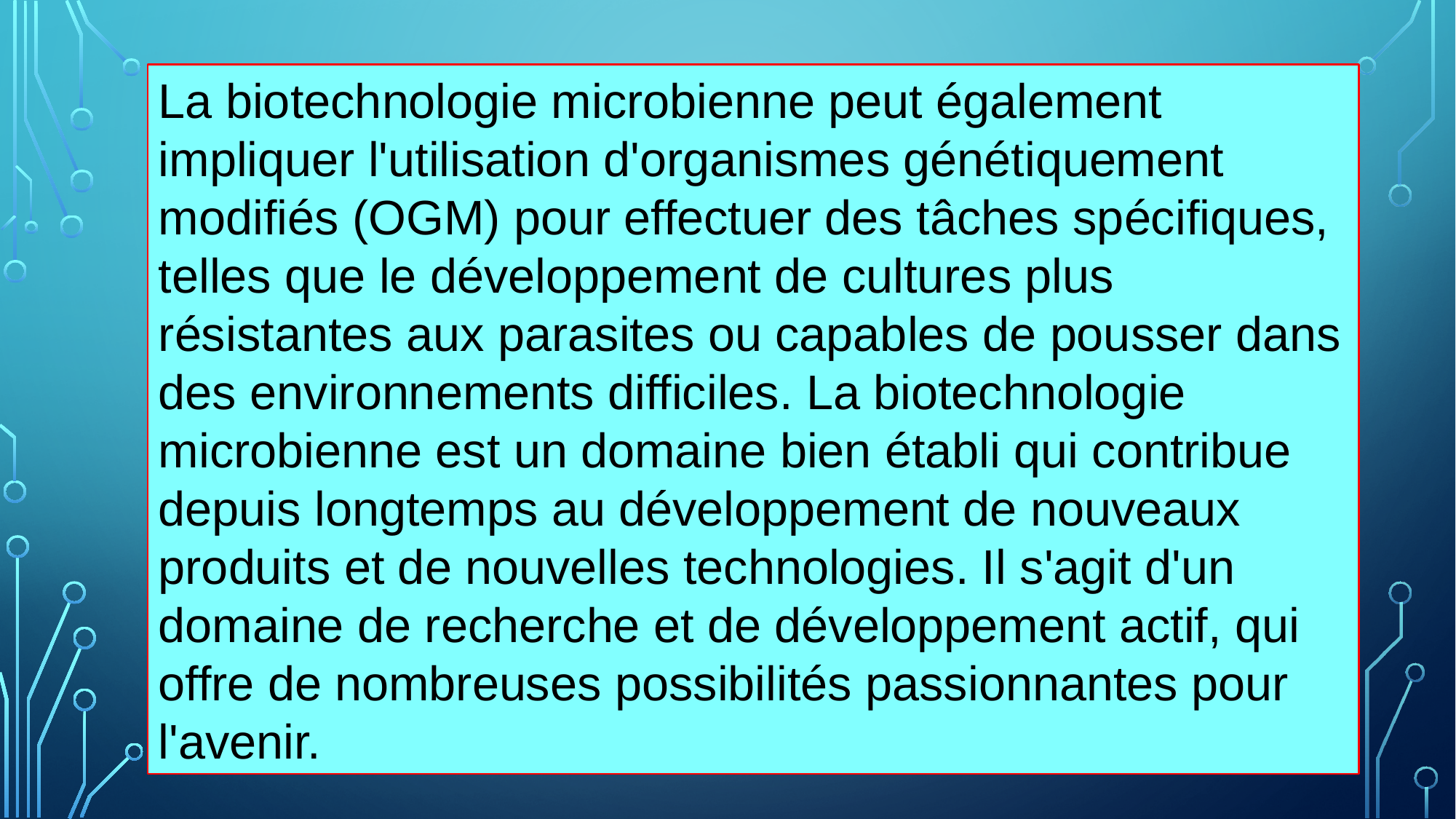

La biotechnologie microbienne peut également impliquer l'utilisation d'organismes génétiquement modifiés (OGM) pour effectuer des tâches spécifiques, telles que le développement de cultures plus résistantes aux parasites ou capables de pousser dans des environnements difficiles. La biotechnologie microbienne est un domaine bien établi qui contribue depuis longtemps au développement de nouveaux produits et de nouvelles technologies. Il s'agit d'un domaine de recherche et de développement actif, qui offre de nombreuses possibilités passionnantes pour l'avenir.